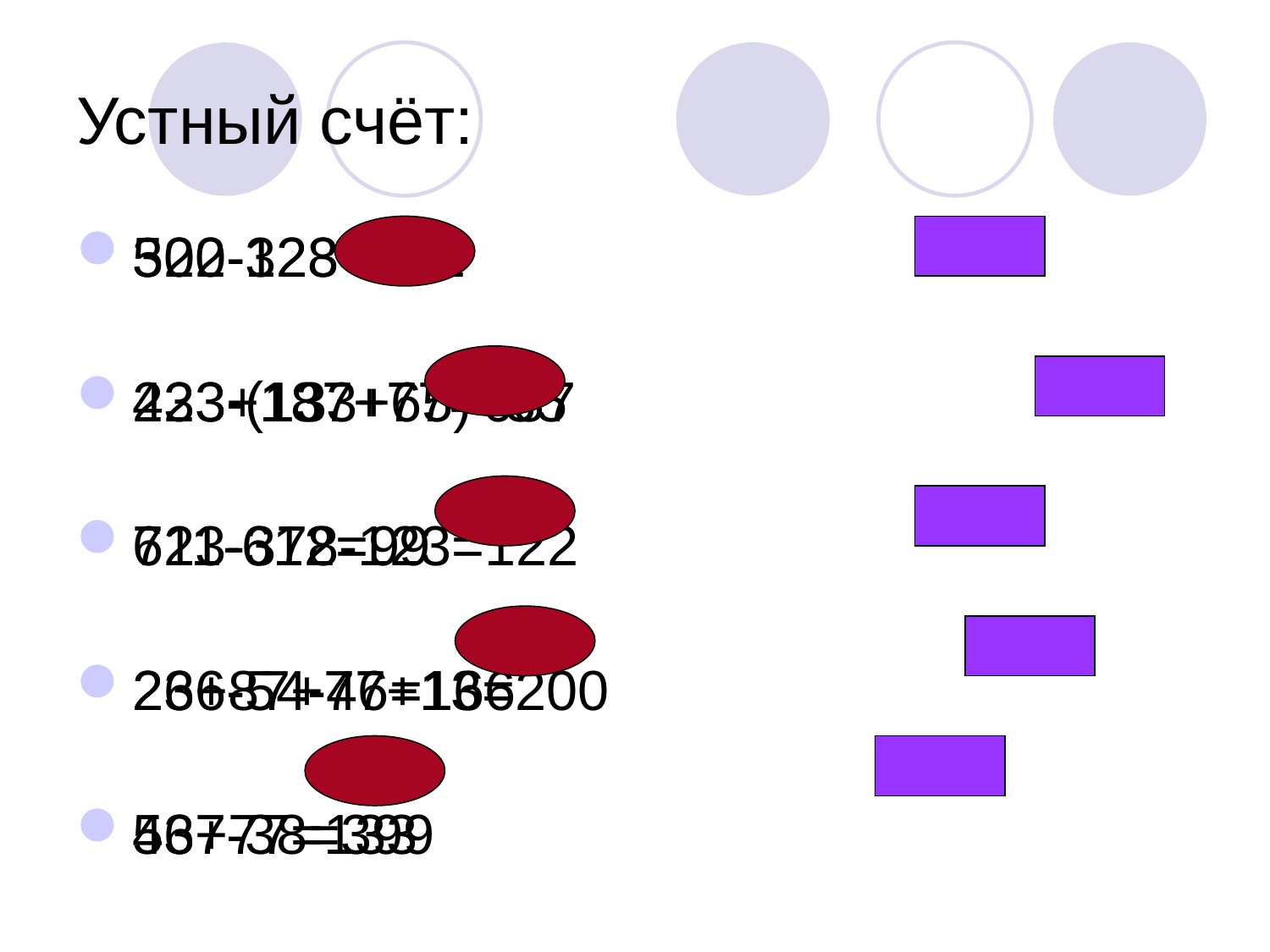

# Устный счёт:

500-328=172

423+187+77=687

623-378-123=122

23+87+77+13=200

437-38=399
322-123=199

233-(133+65)=35

711-612=99

266-54-46=166

56+77=133